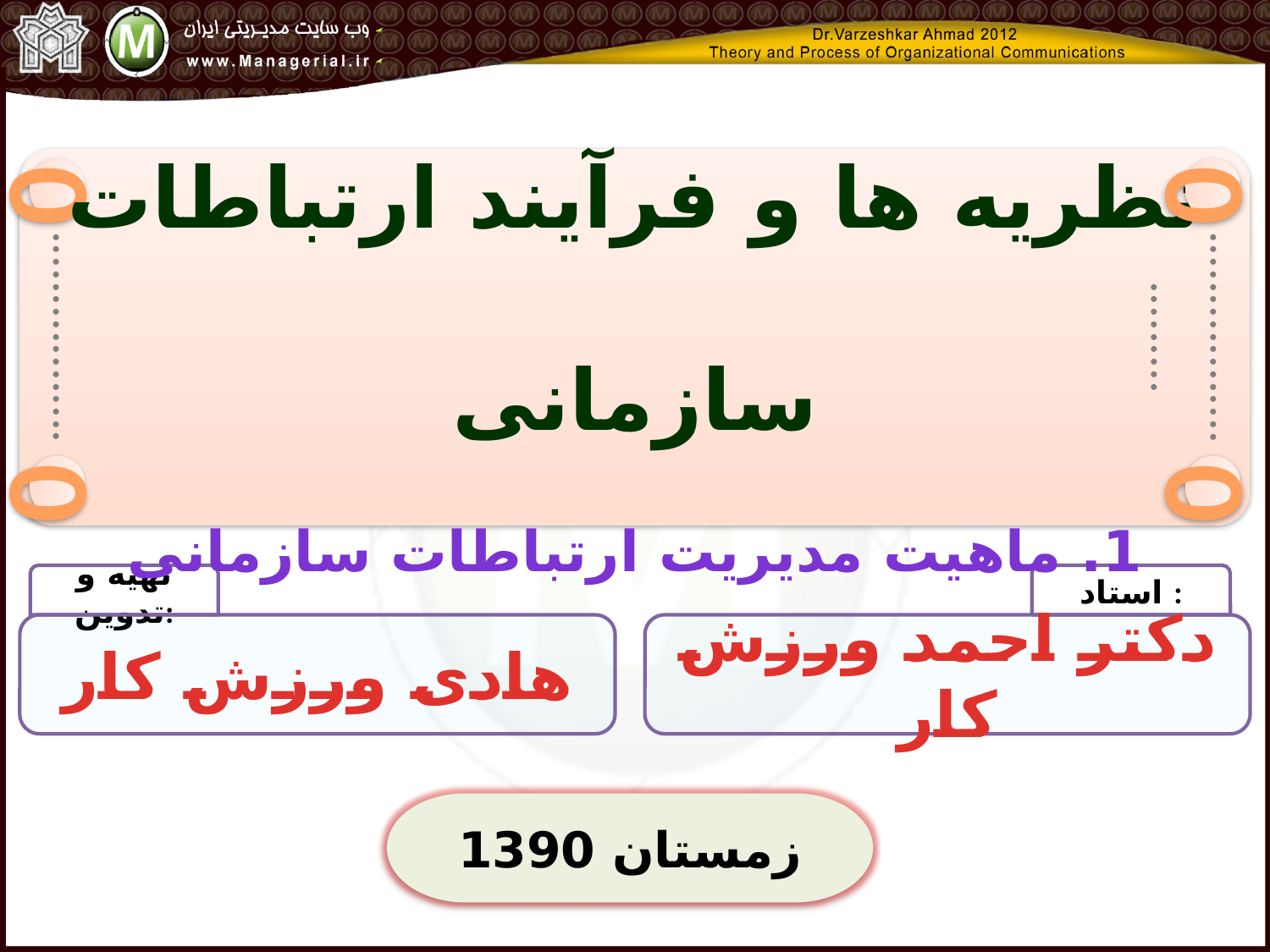

0
0
نظریه ها و فرآیند ارتباطات سازمانی
1. ماهیت مدیریت ارتباطات سازمانی
..........................
..........................
0
0
تهیه و تدوین:
استاد :
هادی ورزش کار
دکتر احمد ورزش کار
زمستان 1390